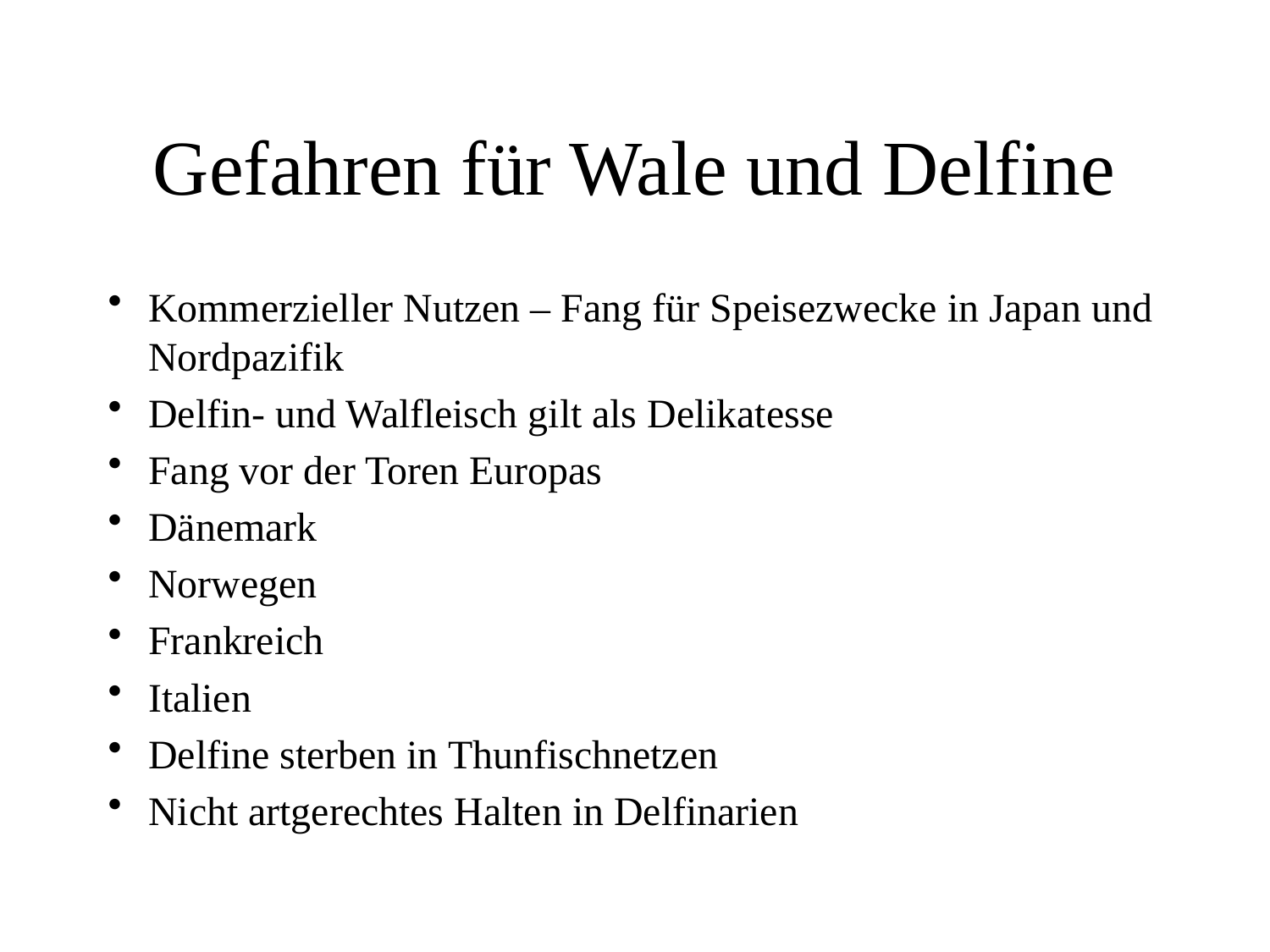

# Gefahren für Wale und Delfine
Kommerzieller Nutzen – Fang für Speisezwecke in Japan und Nordpazifik
Delfin- und Walfleisch gilt als Delikatesse
Fang vor der Toren Europas
Dänemark
Norwegen
Frankreich
Italien
Delfine sterben in Thunfischnetzen
Nicht artgerechtes Halten in Delfinarien